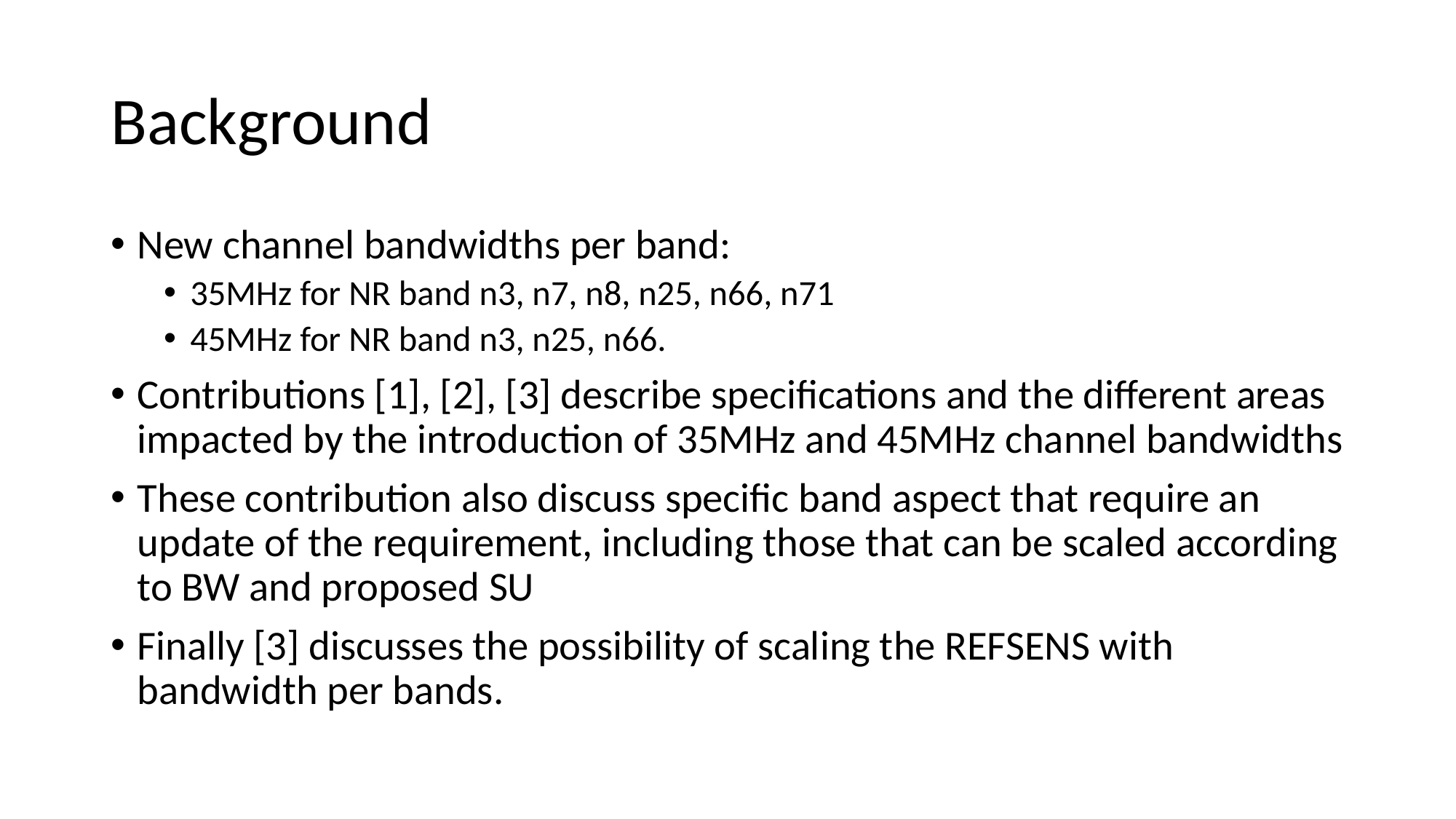

# Background
New channel bandwidths per band:
35MHz for NR band n3, n7, n8, n25, n66, n71
45MHz for NR band n3, n25, n66.
Contributions [1], [2], [3] describe specifications and the different areas impacted by the introduction of 35MHz and 45MHz channel bandwidths
These contribution also discuss specific band aspect that require an update of the requirement, including those that can be scaled according to BW and proposed SU
Finally [3] discusses the possibility of scaling the REFSENS with bandwidth per bands.